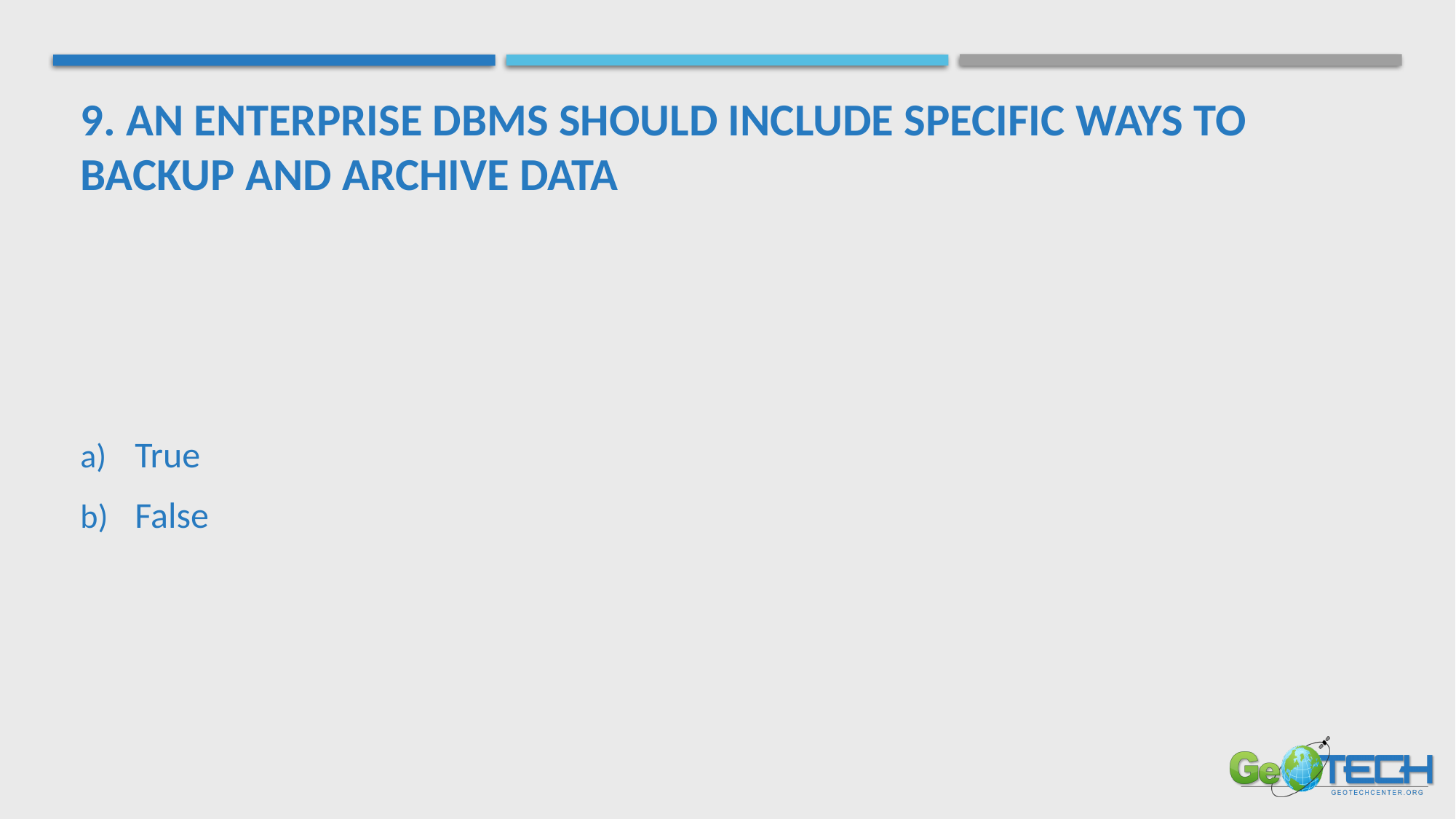

# 9. An enterprise DBMS should include specific ways to backup and archive data
True
False